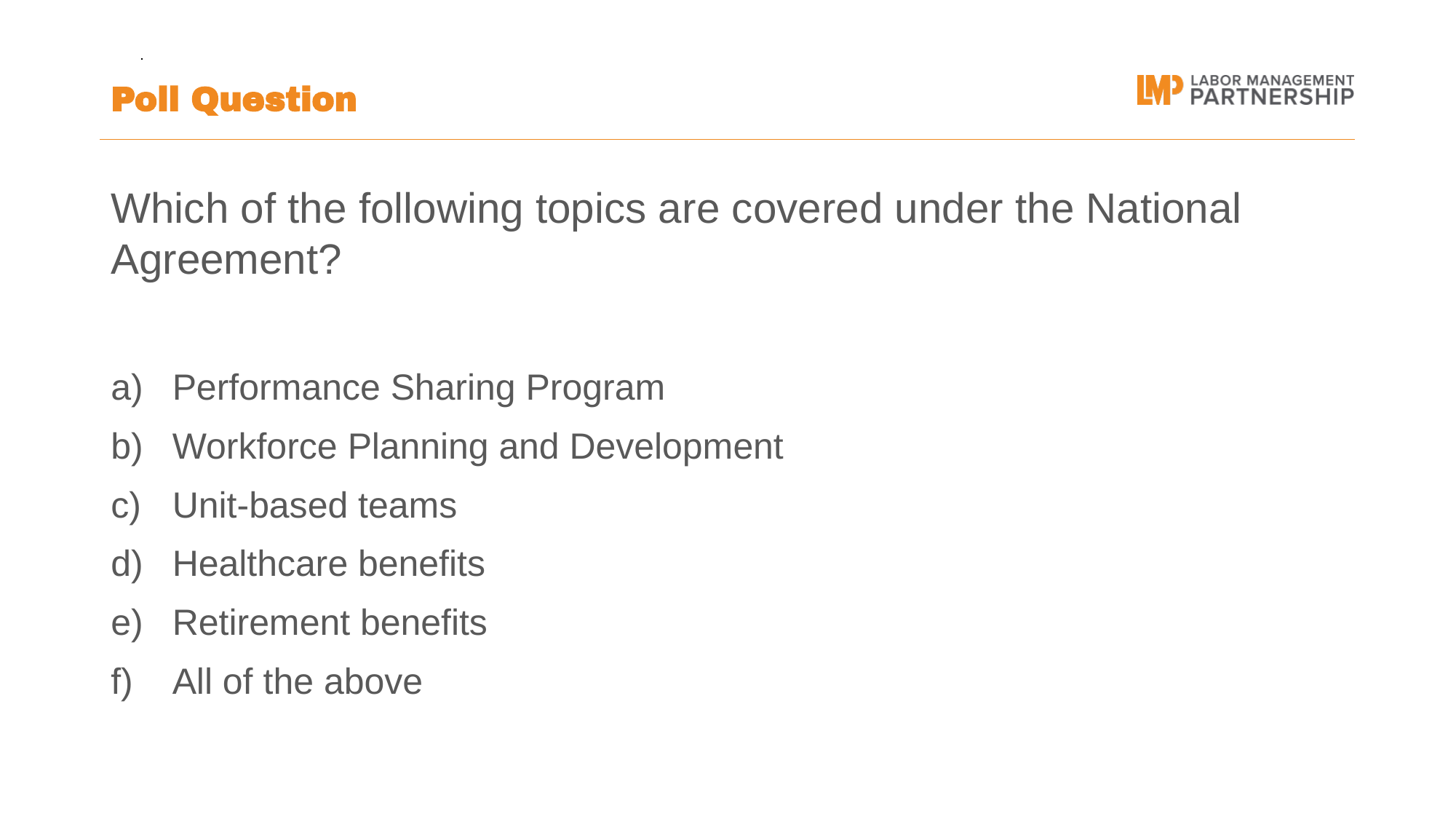

# Poll Question

Which of the following topics are covered under the National Agreement?

Performance Sharing Program
Workforce Planning and Development
Unit-based teams
Healthcare benefits
Retirement benefits
All of the above